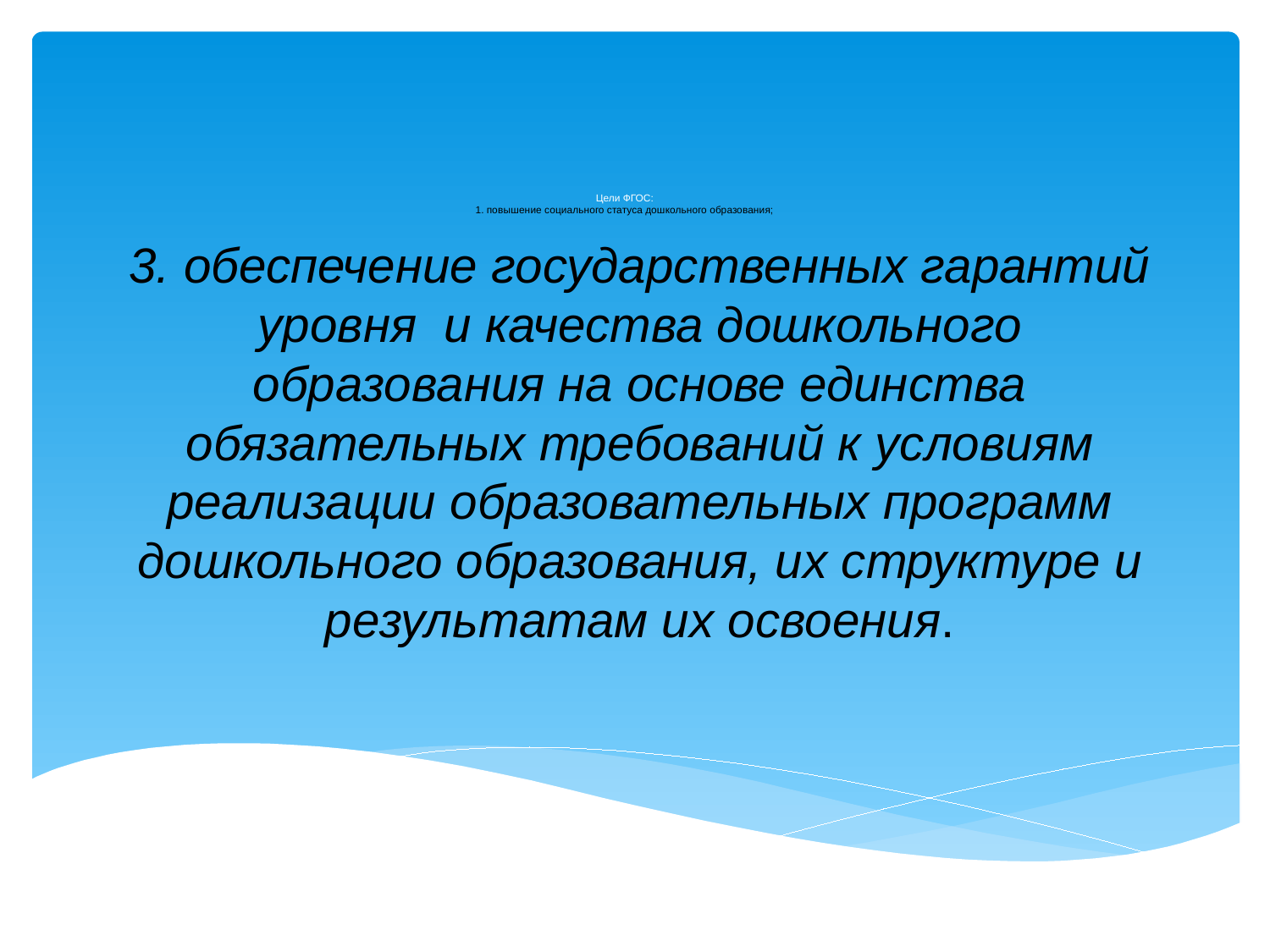

# Цели ФГОС: 1. повышение социального статуса дошкольного образования;

3. обеспечение государственных гарантий уровня  и качества дошкольного образования на основе единства обязательных требований к условиям реализации образовательных программ дошкольного образования, их структуре и результатам их освоения.